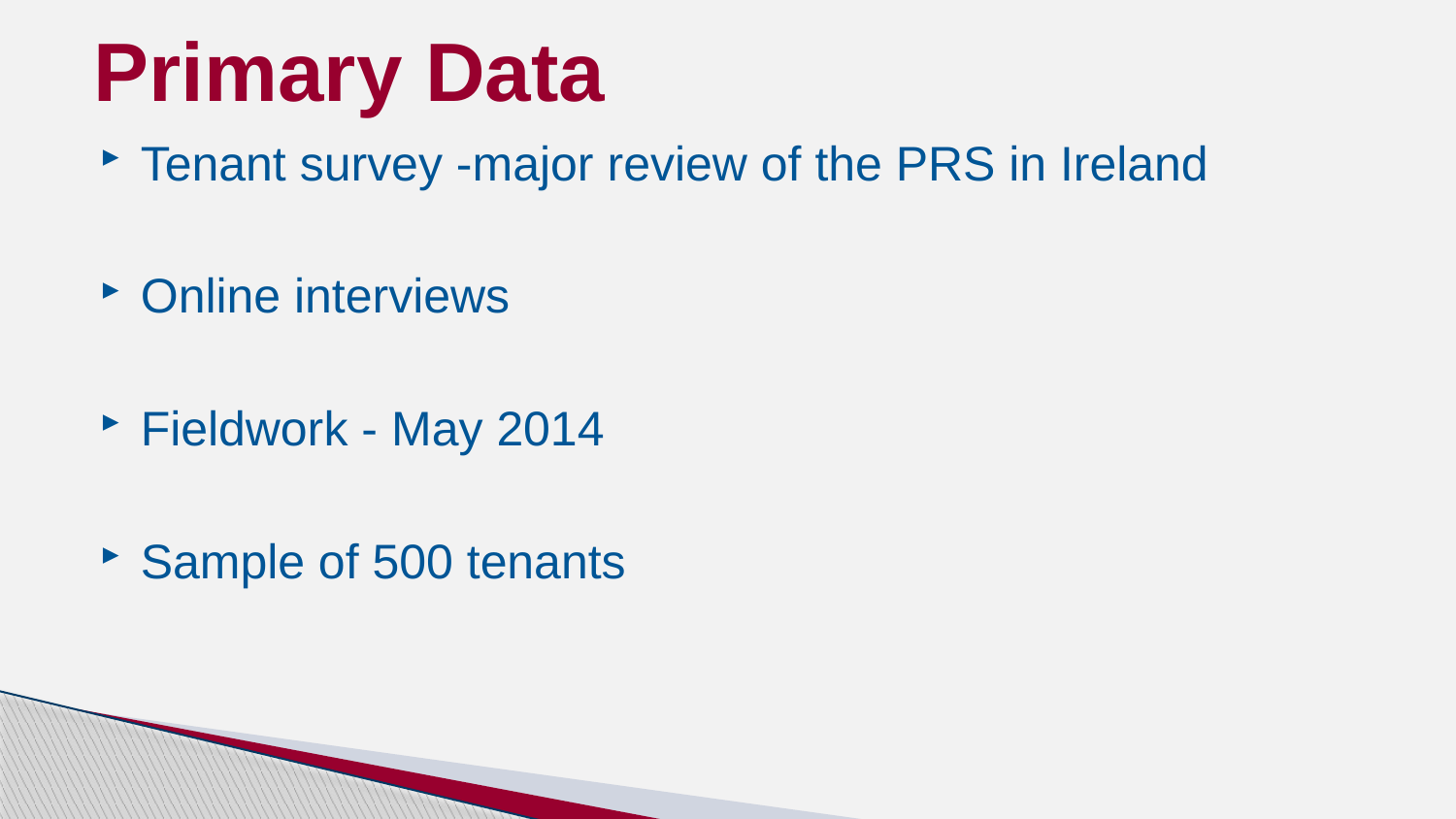

# Primary Data
Tenant survey -major review of the PRS in Ireland

Online interviews

Fieldwork - May 2014

Sample of 500 tenants